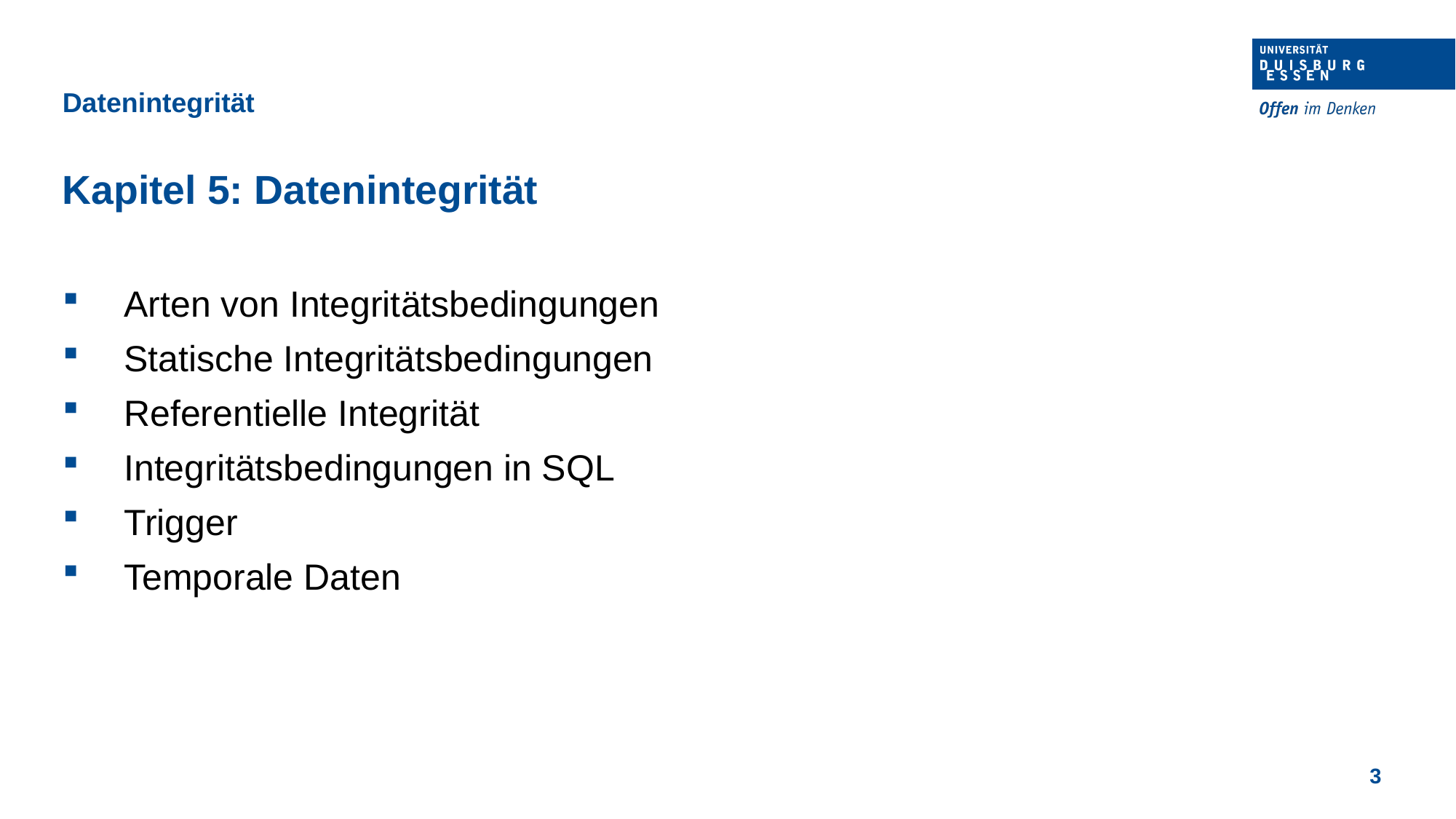

Datenintegrität
Kapitel 5: Datenintegrität
Arten von Integritätsbedingungen
Statische Integritätsbedingungen
Referentielle Integrität
Integritätsbedingungen in SQL
Trigger
Temporale Daten
3